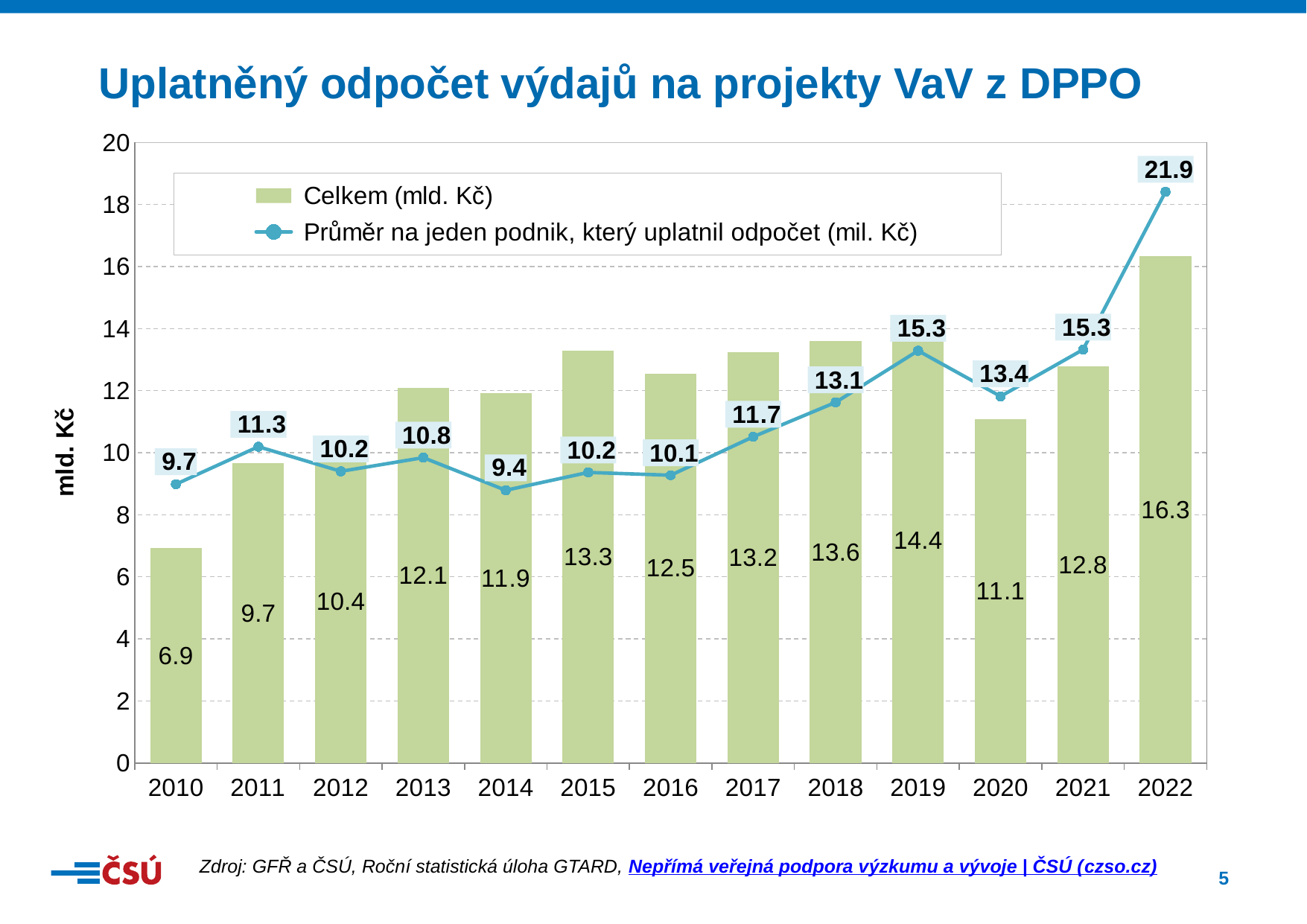

Uplatněný odpočet výdajů na projekty VaV z DPPO

### Chart

| Category |  Celkem (mld. Kč) |  Průměr na jeden podnik, který uplatnil odpočet (mil. Kč) |
|---|---|---|
| 2010 | 6.930818918999998 | 9.67991469134078 |
| 2011 | 9.665404138000003 | 11.251925655413276 |
| 2012 | 10.435119699 | 10.220489421155728 |
| 2013 | 12.089788961999998 | 10.794454430357142 |
| 2014 | 11.912195513000002 | 9.424205310917724 |
| 2015 | 13.287297845999998 | 10.174041229709033 |
| 2016 | 12.549735608999999 | 10.055877891826922 |
| 2017 | 13.241111534 | 11.666177562995594 |
| 2018 | 13.595089941000001 | 13.110019229508199 |
| 2019 | 14.357817341000008 | 15.274273767021285 |
| 2020 | 11.076764869000003 | 13.361598153196628 |
| 2021 | 12.791740443999982 | 15.319449633532914 |
| 2022 | 16.337978055000004 | 21.930171885906045 |
Zdroj: GFŘ a ČSÚ, Roční statistická úloha GTARD, Nepřímá veřejná podpora výzkumu a vývoje | ČSÚ (czso.cz)